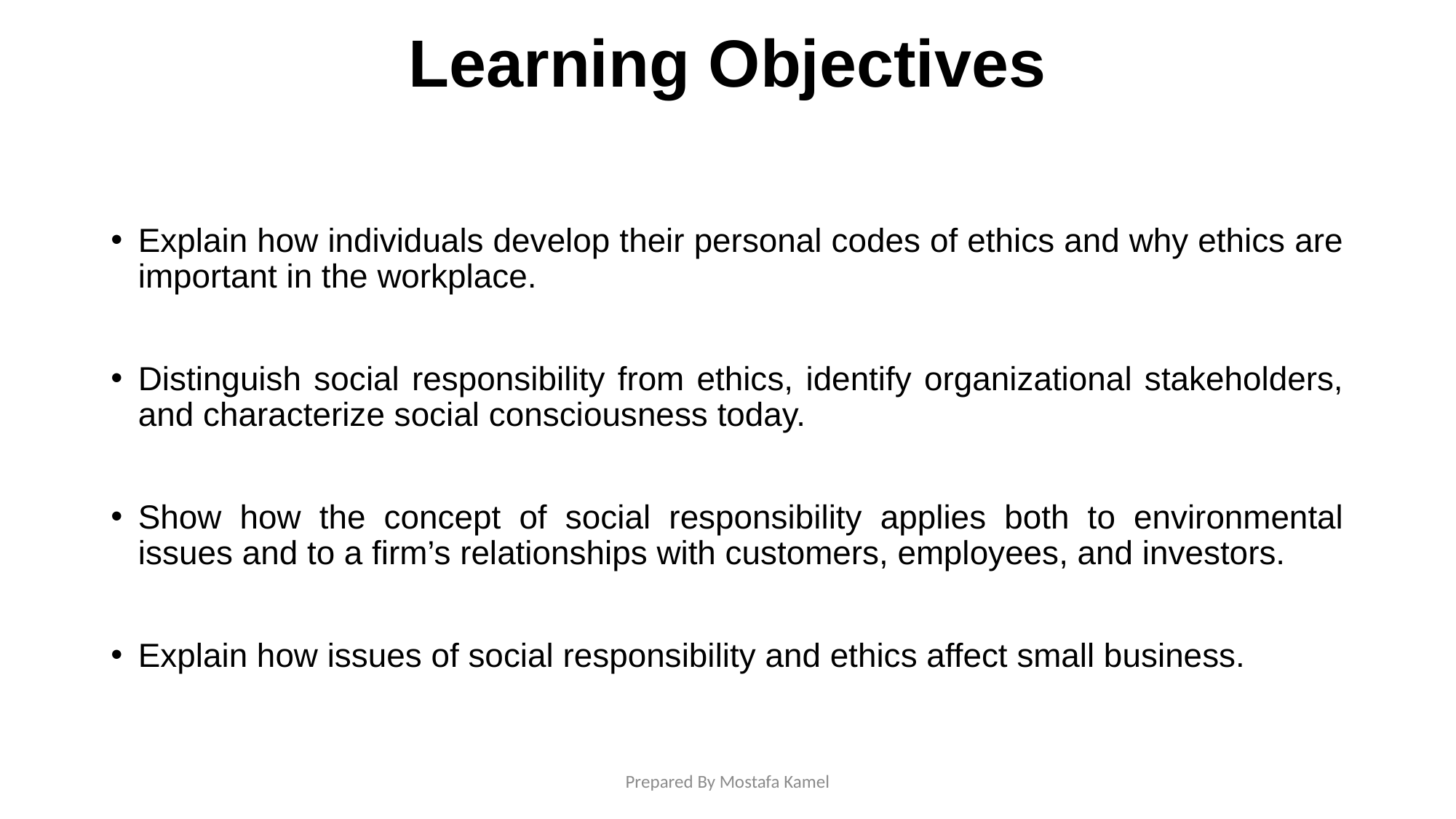

# Learning Objectives
Explain how individuals develop their personal codes of ethics and why ethics are important in the workplace.

Distinguish social responsibility from ethics, identify organizational stakeholders, and characterize social consciousness today.

Show how the concept of social responsibility applies both to environmental issues and to a firm’s relationships with customers, employees, and investors.

Explain how issues of social responsibility and ethics affect small business.

Prepared By Mostafa Kamel